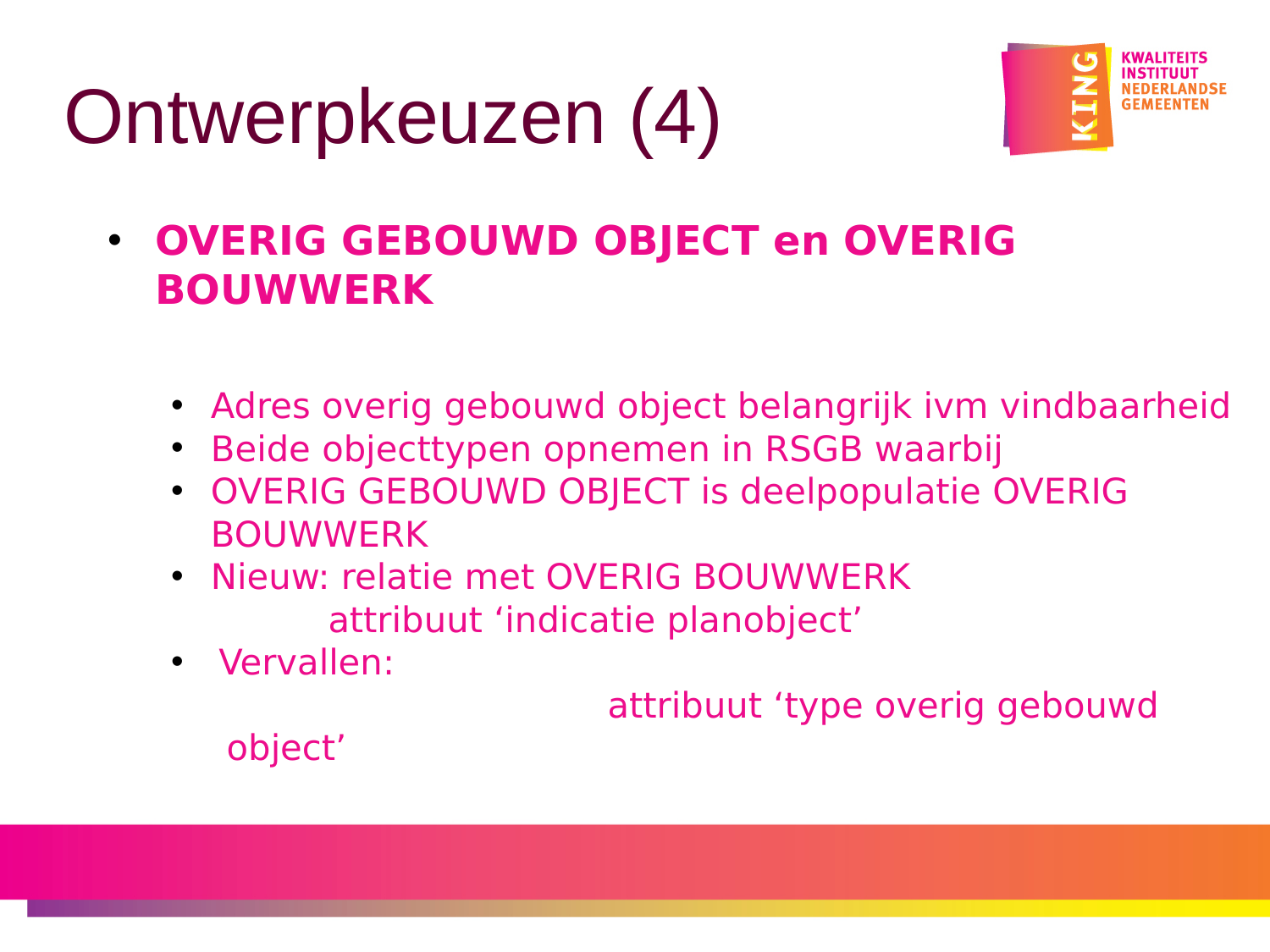

# Ontwerpkeuzen (4)
OVERIG GEBOUWD OBJECT en OVERIG BOUWWERK

Adres overig gebouwd object belangrijk ivm vindbaarheid
Beide objecttypen opnemen in RSGB waarbij
OVERIG GEBOUWD OBJECT is deelpopulatie OVERIG BOUWWERK
Nieuw: relatie met OVERIG BOUWWERK
              attribuut ‘indicatie planobject’
Vervallen:
			attribuut ‘type overig gebouwd object’